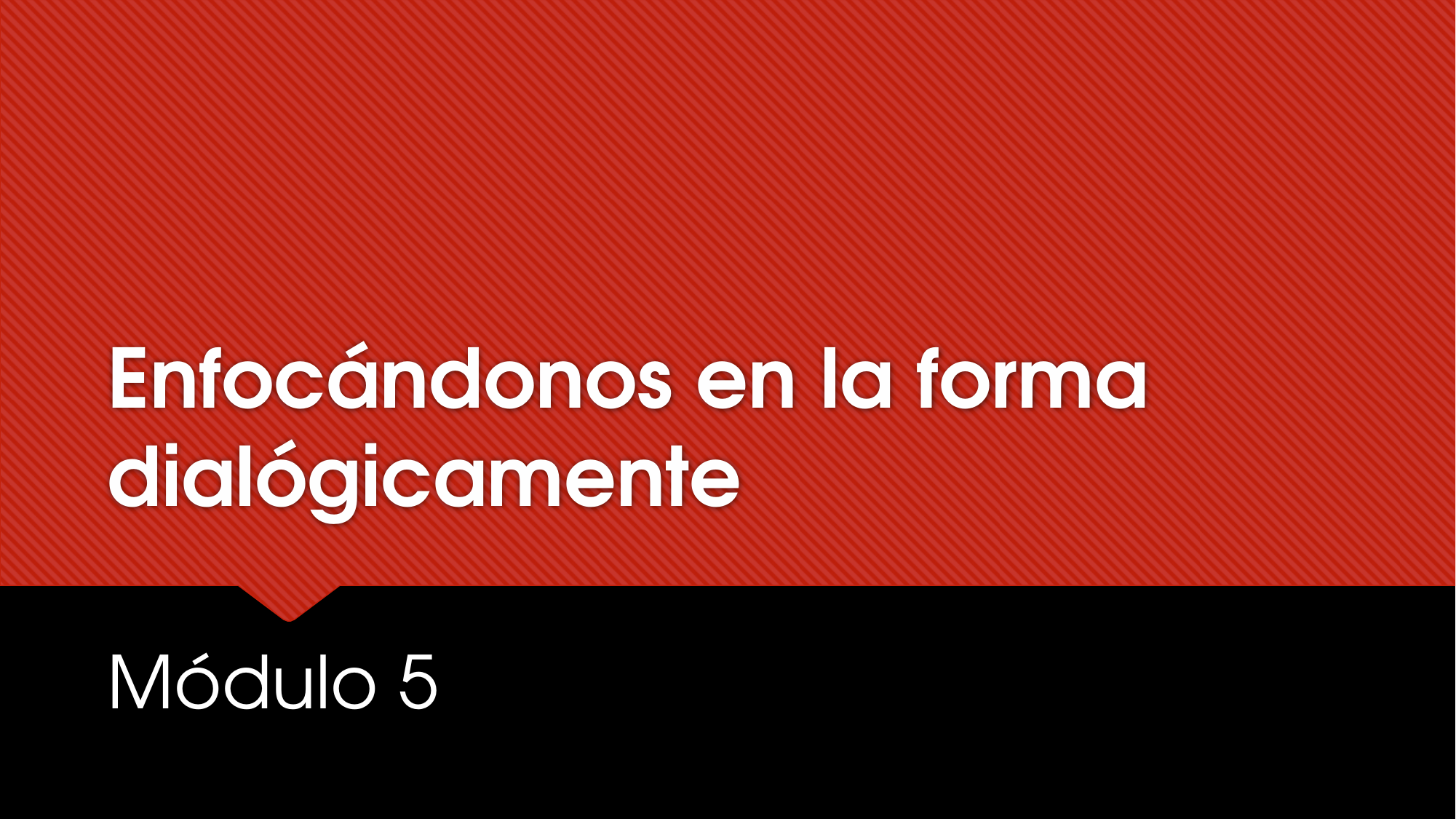

# Enfocándonos en la forma dialógicamente
Módulo 5